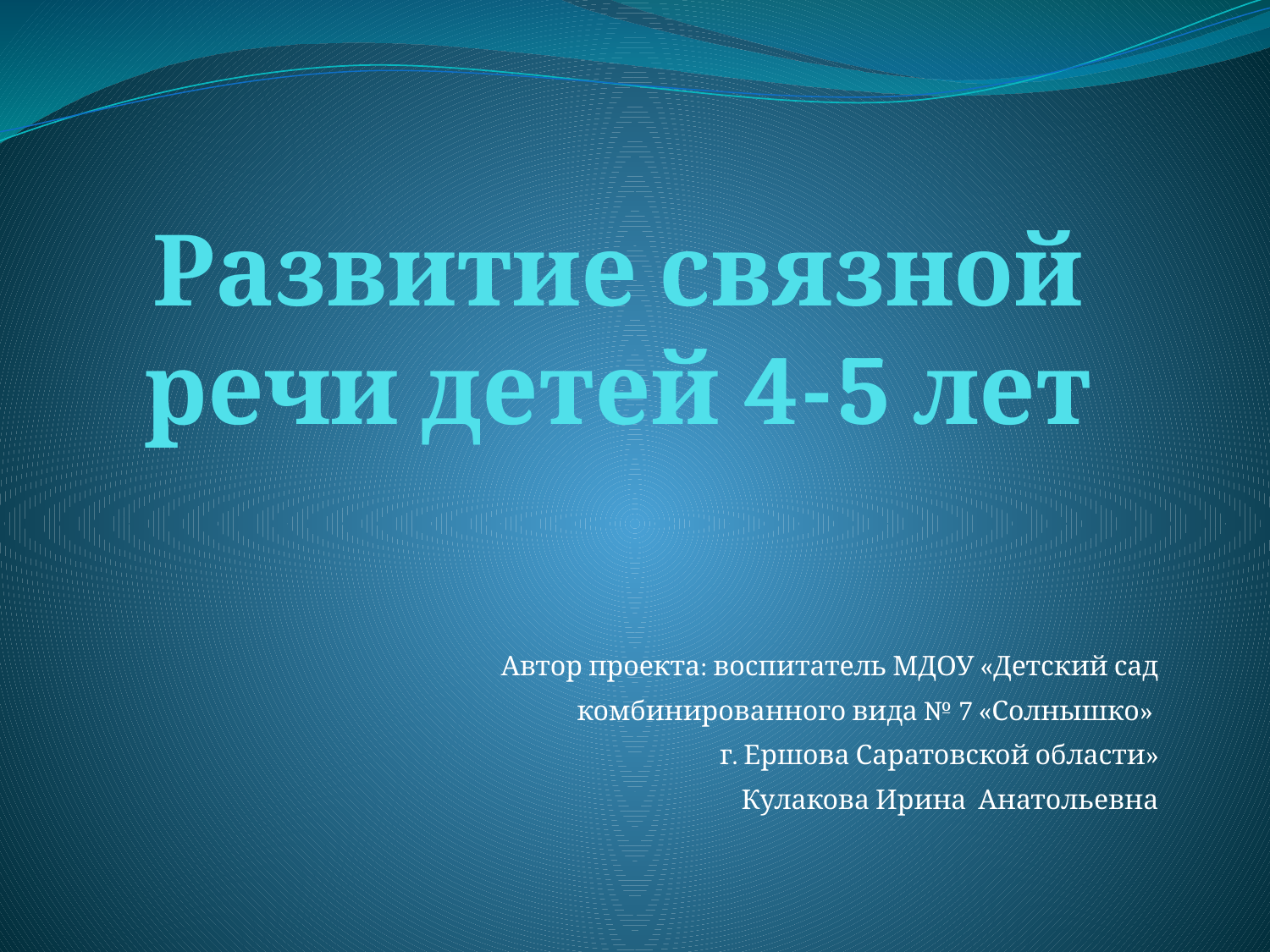

# Развитие связной речи детей 4-5 лет

Автор проекта: воспитатель МДОУ «Детский сад
 комбинированного вида № 7 «Солнышко»
г. Ершова Саратовской области»
Кулакова Ирина  Анатольевна